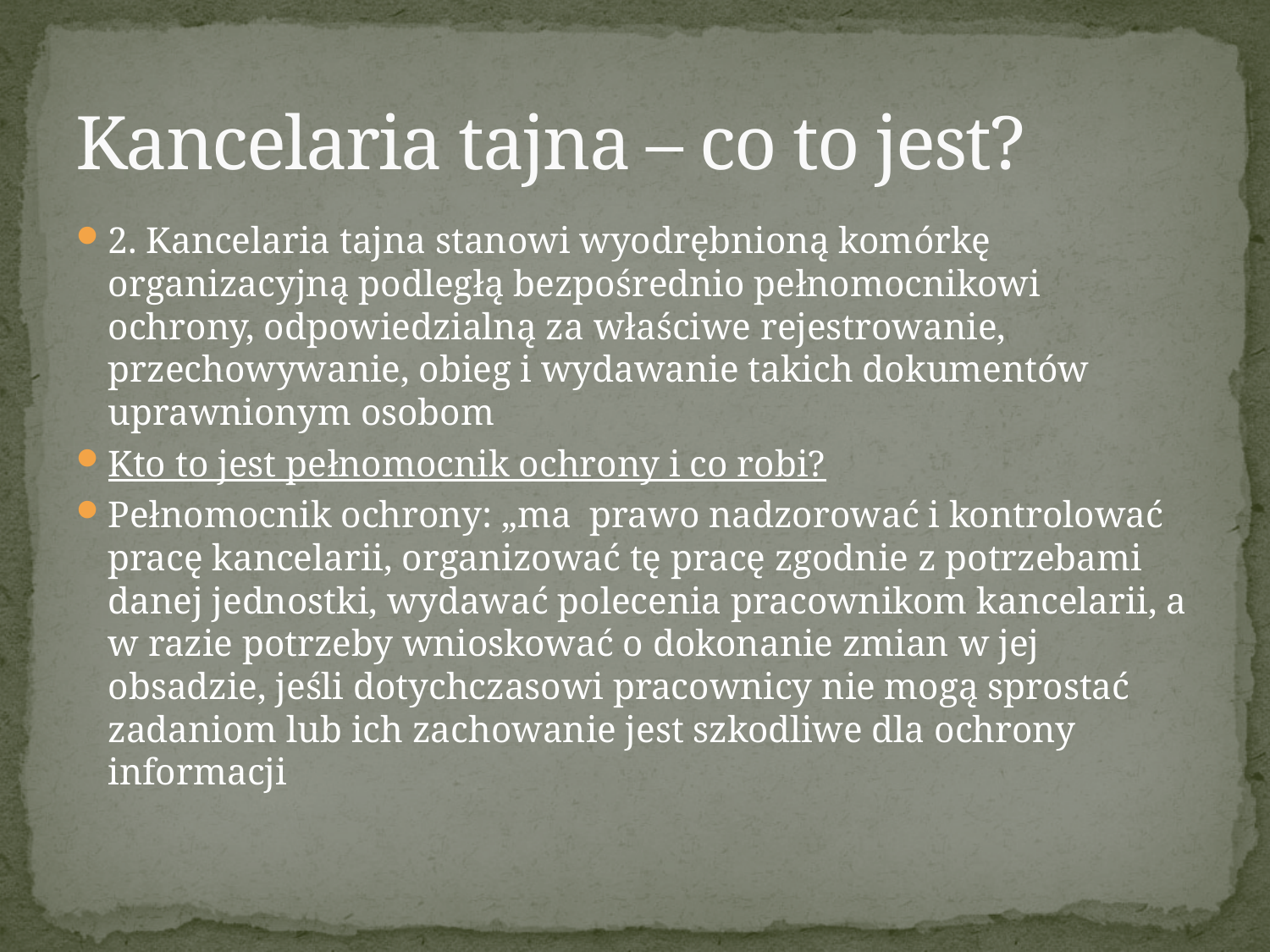

# Kancelaria tajna – co to jest?
2. Kancelaria tajna stanowi wyodrębnioną komórkę organizacyjną podległą bezpośrednio pełnomocnikowi ochrony, odpowiedzialną za właściwe rejestrowanie, przechowywanie, obieg i wydawanie takich dokumentów uprawnionym osobom
Kto to jest pełnomocnik ochrony i co robi?
Pełnomocnik ochrony: „ma  prawo nadzorować i kontrolować pracę kancelarii, organizować tę pracę zgodnie z potrzebami danej jednostki, wydawać polecenia pracownikom kancelarii, a w razie potrzeby wnioskować o dokonanie zmian w jej obsadzie, jeśli dotychczasowi pracownicy nie mogą sprostać zadaniom lub ich zachowanie jest szkodliwe dla ochrony informacji